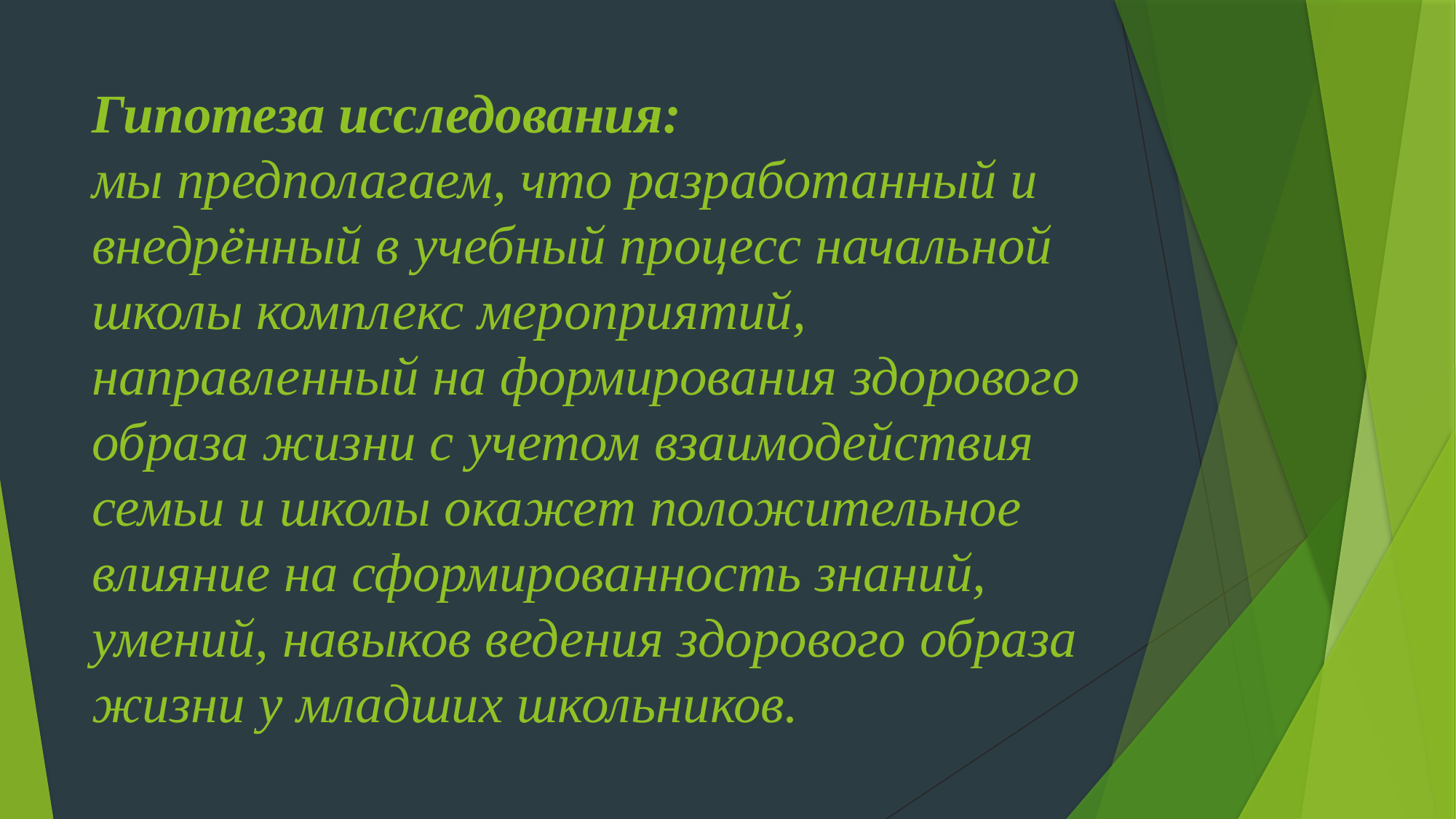

# Гипотеза исследования: мы предполагаем, что разработанный и внедрённый в учебный процесс начальной школы комплекс мероприятий, направленный на формирования здорового образа жизни с учетом взаимодействия семьи и школы окажет положительное влияние на сформированность знаний, умений, навыков ведения здорового образа жизни у младших школьников.